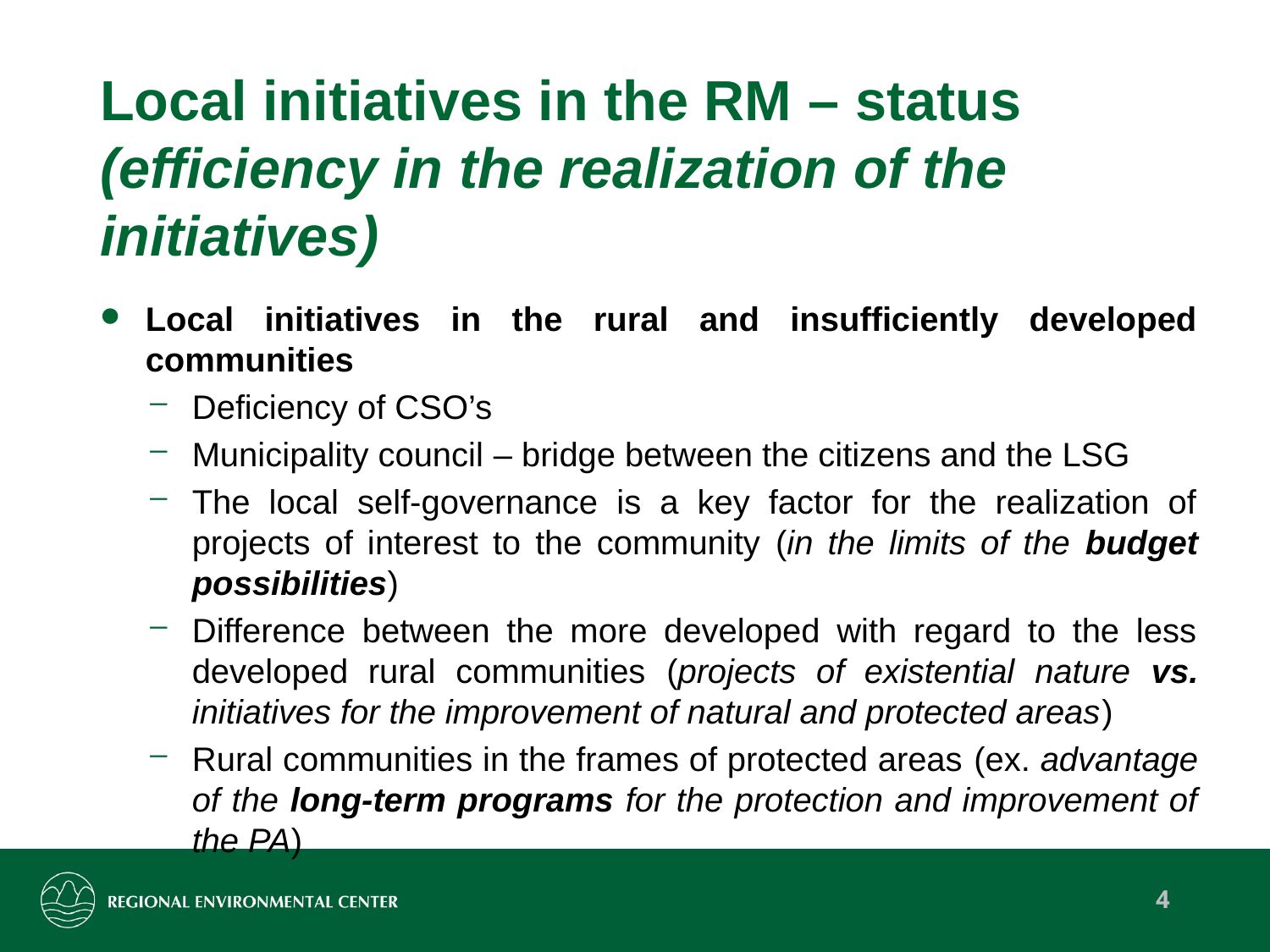

# Local initiatives in the RM – status (efficiency in the realization of the initiatives)
Local initiatives in the rural and insufficiently developed communities
Deficiency of CSO’s
Municipality council – bridge between the citizens and the LSG
The local self-governance is a key factor for the realization of projects of interest to the community (in the limits of the budget possibilities)
Difference between the more developed with regard to the less developed rural communities (projects of existential nature vs. initiatives for the improvement of natural and protected areas)
Rural communities in the frames of protected areas (ex. advantage of the long-term programs for the protection and improvement of the PA)
4